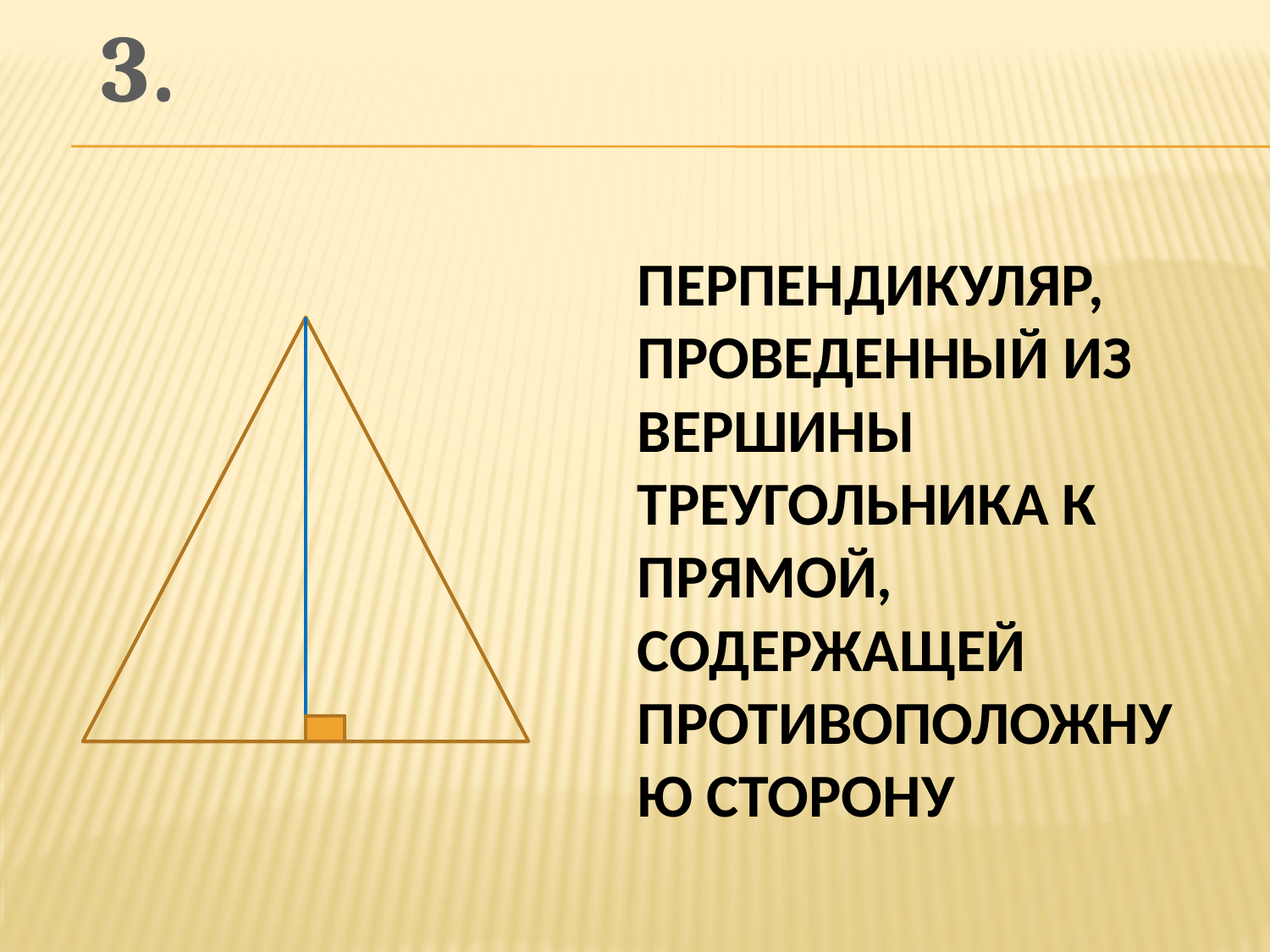

3.
# Перпендикуляр, проведенный из вершины треугольника к прямой, содержащей противоположную сторону